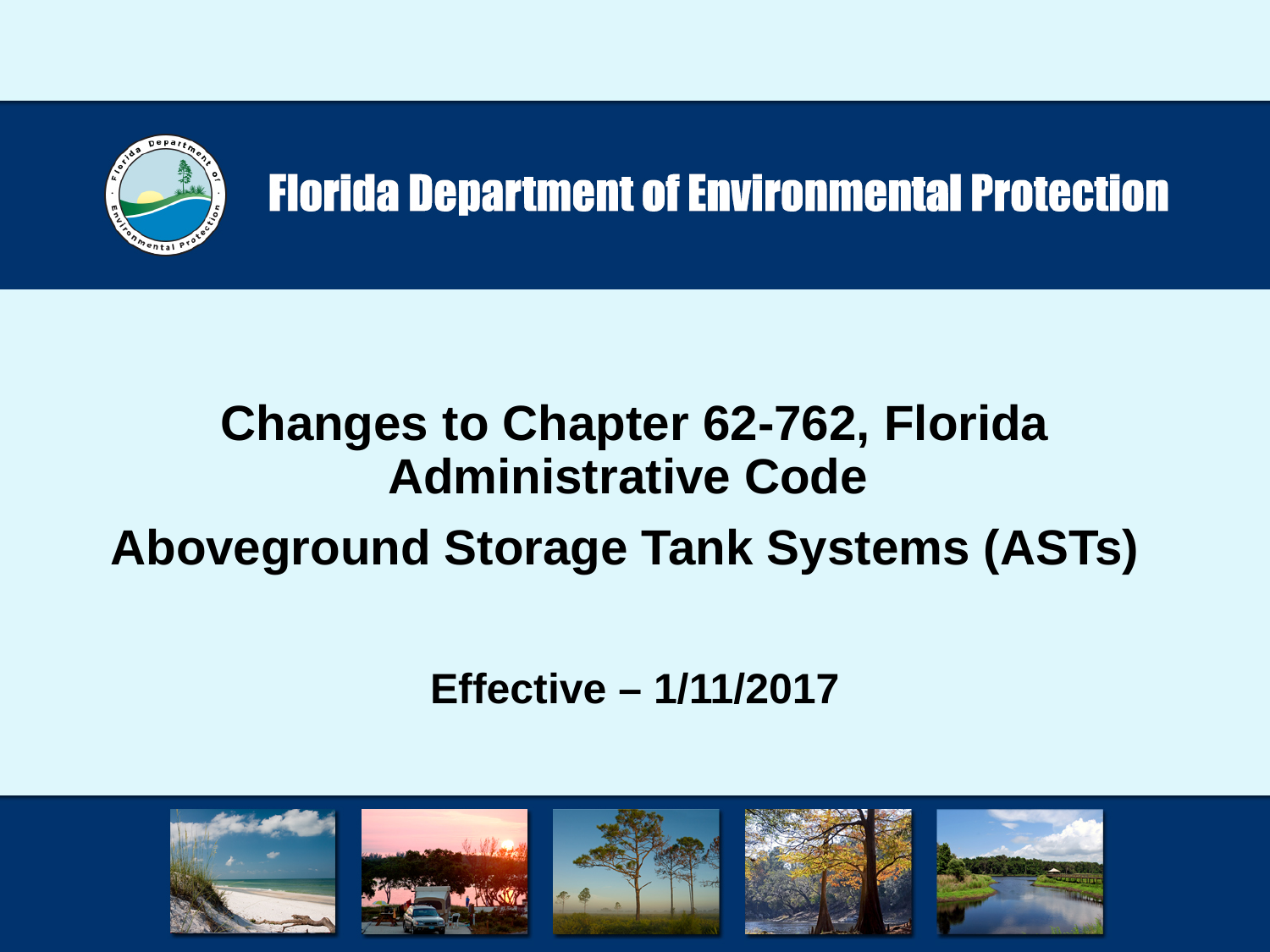

# Changes to Chapter 62-762, Florida Administrative Code Aboveground Storage Tank Systems (ASTs)
Effective – 1/11/2017